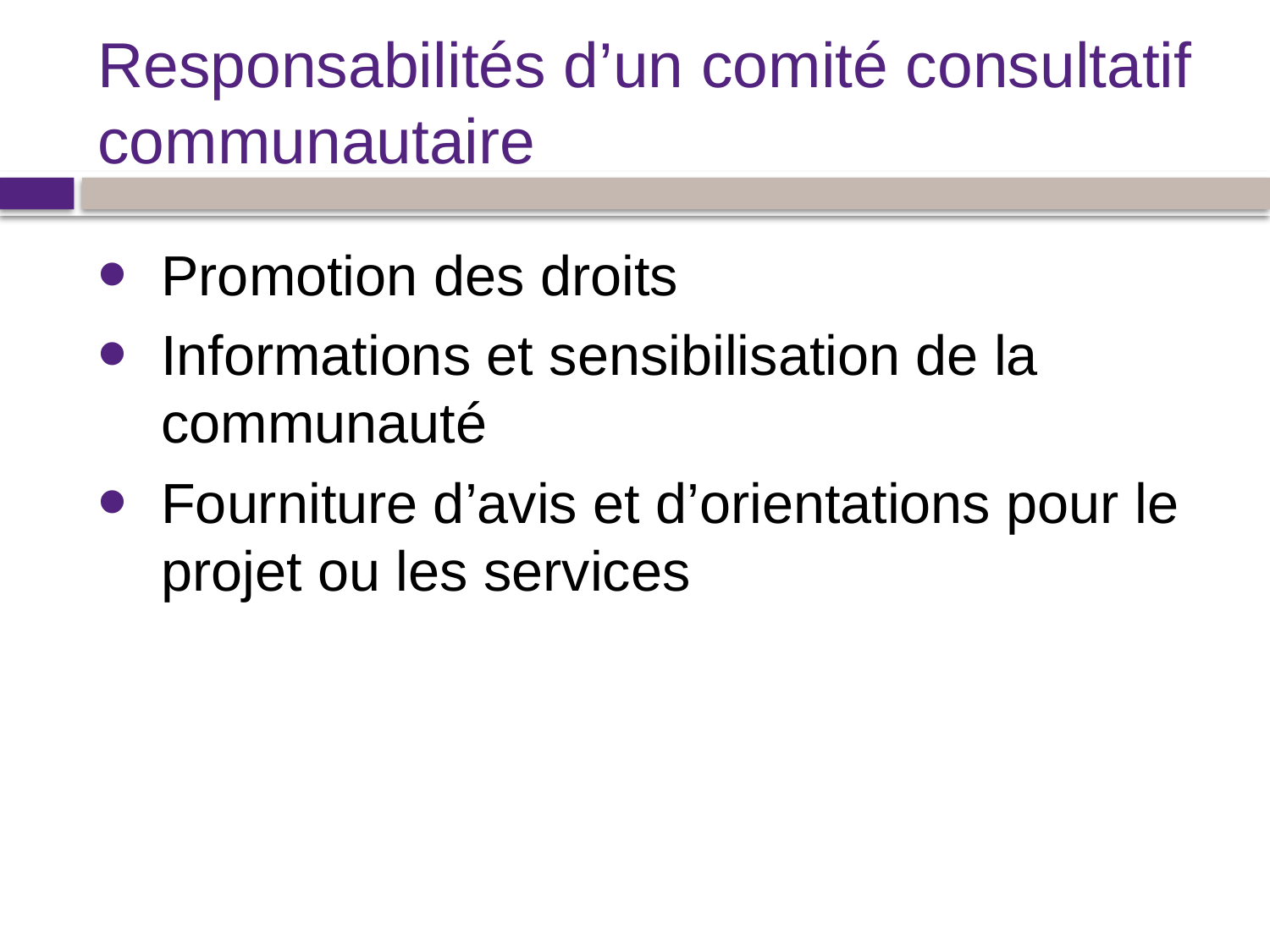

# Responsabilités d’un comité consultatif communautaire
Promotion des droits
Informations et sensibilisation de la communauté
Fourniture d’avis et d’orientations pour le projet ou les services